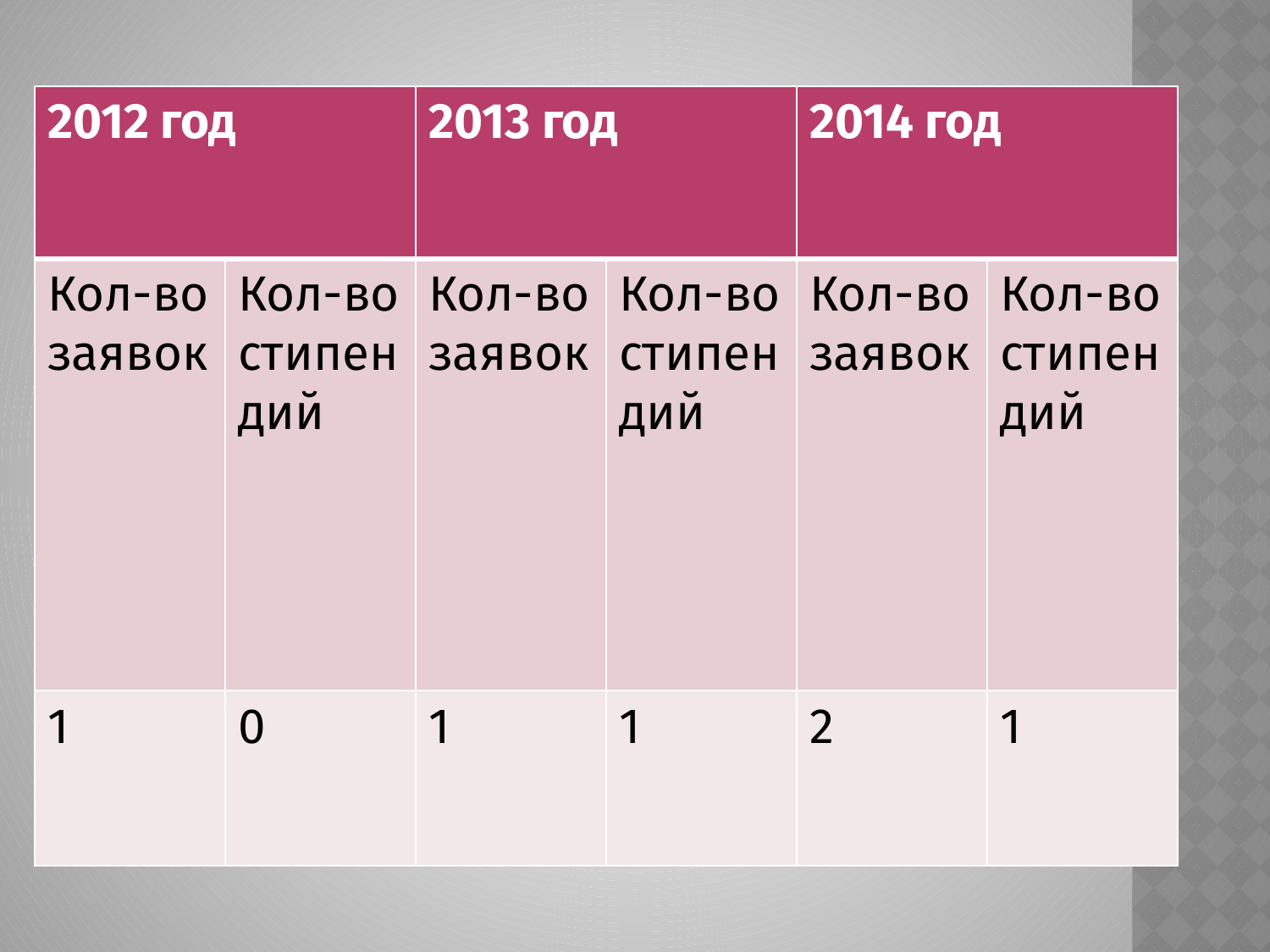

| 2012 год |  | 2013 год |  | 2014 год |  |
| --- | --- | --- | --- | --- | --- |
| Кол-во заявок | Кол-во стипендий | Кол-во заявок | Кол-во стипендий | Кол-во заявок | Кол-во стипендий |
| 1 | 0 | 1 | 1 | 2 | 1 |